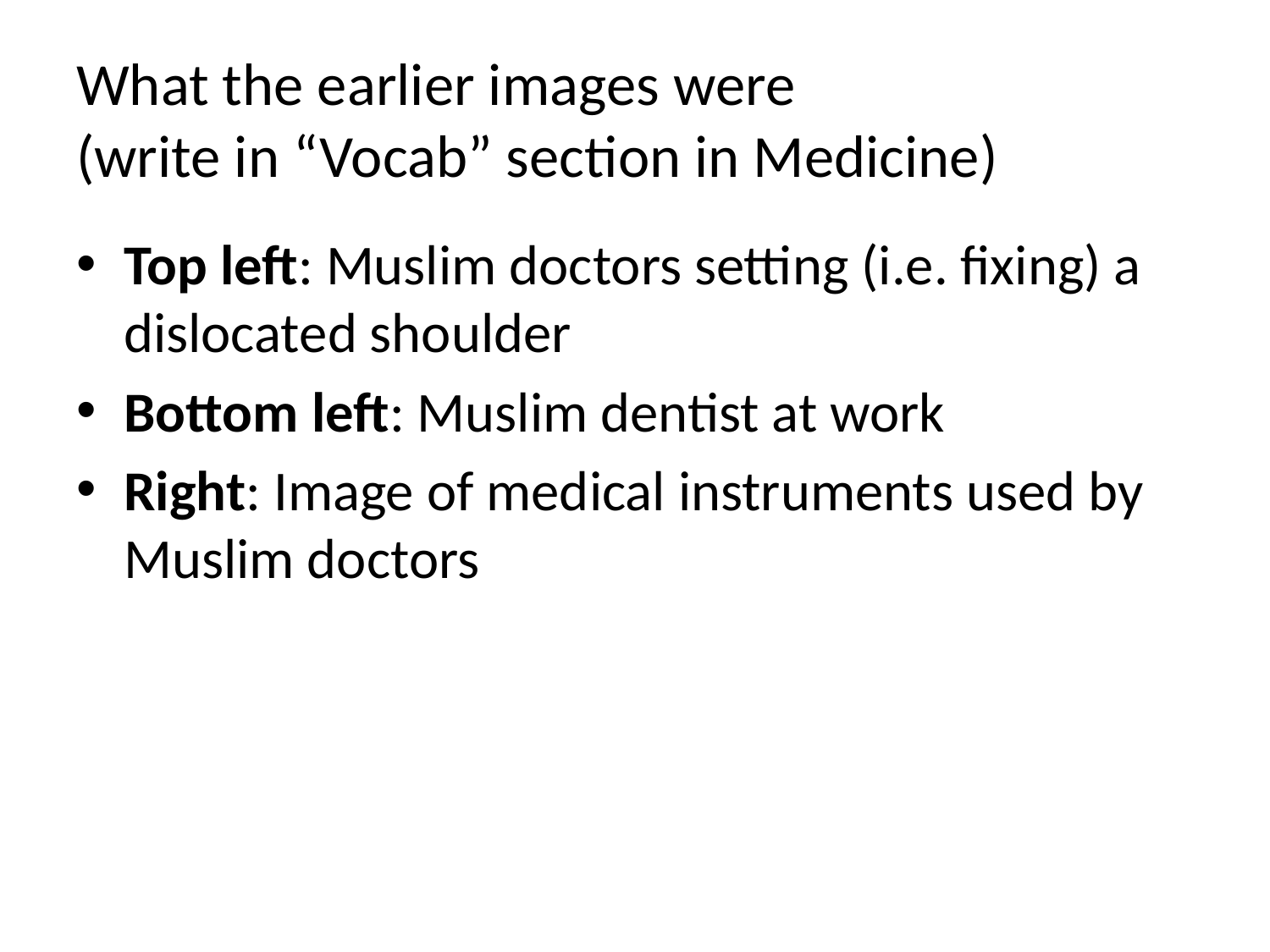

# What the earlier images were (write in “Vocab” section in Medicine)
Top left: Muslim doctors setting (i.e. fixing) a dislocated shoulder
Bottom left: Muslim dentist at work
Right: Image of medical instruments used by Muslim doctors